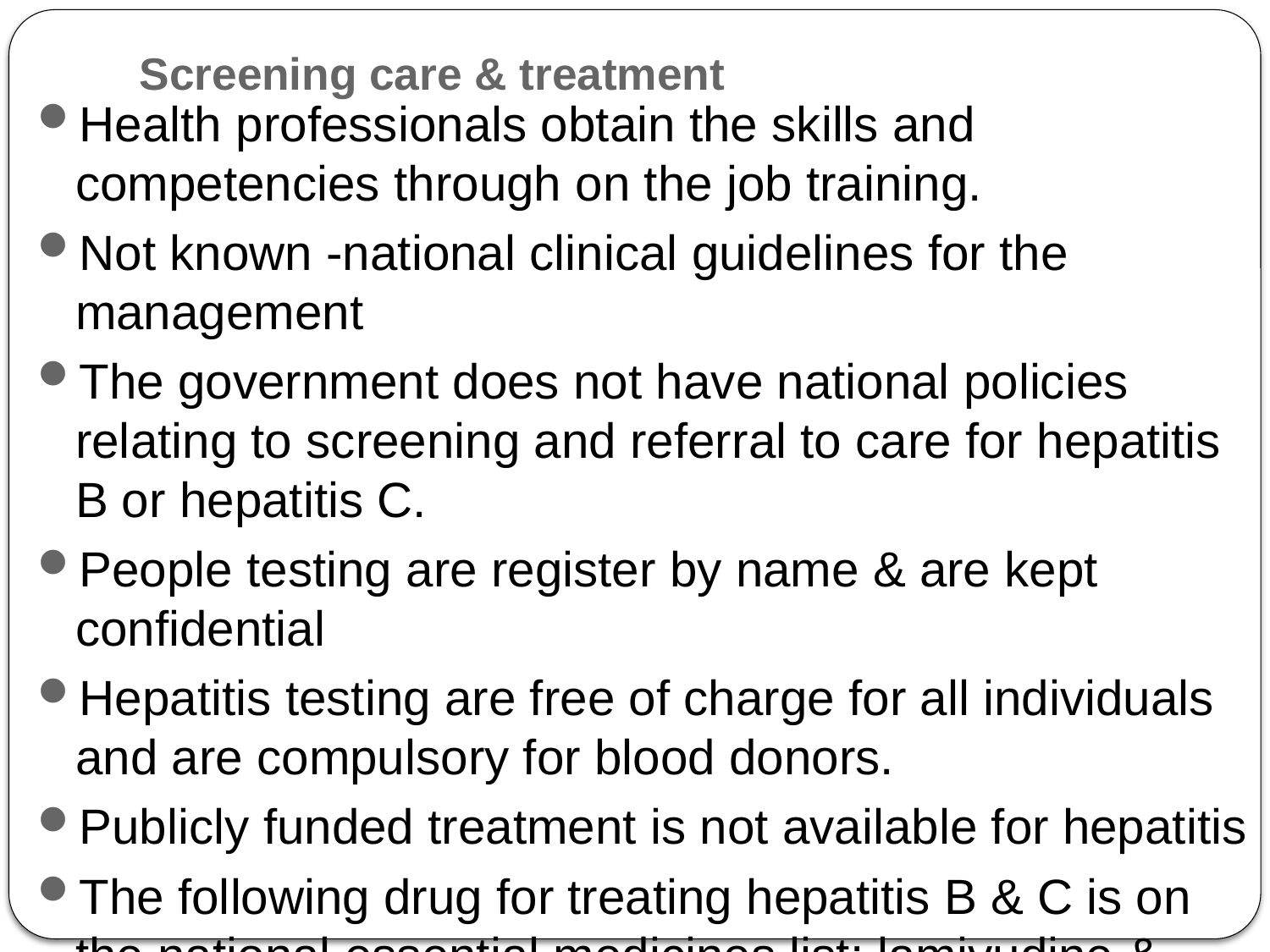

# Screening care & treatment
Health professionals obtain the skills and competencies through on the job training.
Not known -national clinical guidelines for the management
The government does not have national policies relating to screening and referral to care for hepatitis B or hepatitis C.
People testing are register by name & are kept confidential
Hepatitis testing are free of charge for all individuals and are compulsory for blood donors.
Publicly funded treatment is not available for hepatitis
The following drug for treating hepatitis B & C is on the national essential medicines list: lamivudine & ribavirin respectively
The GOI welcomes assistance from WHO in one or more areas of viral hepatitis prevention and control